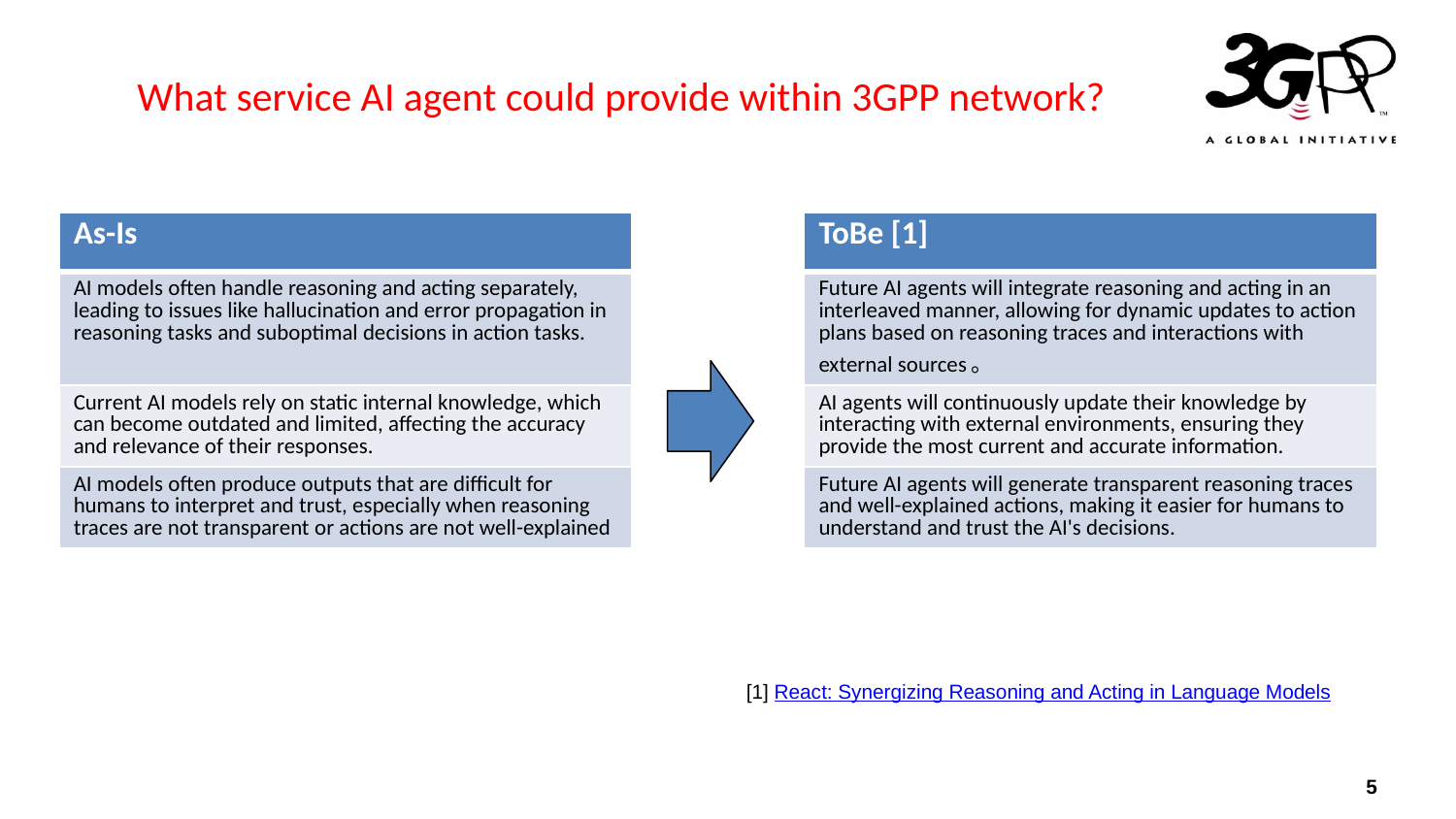

# What service AI agent could provide within 3GPP network?
| As-Is |  | ToBe [1] |
| --- | --- | --- |
| AI models often handle reasoning and acting separately, leading to issues like hallucination and error propagation in reasoning tasks and suboptimal decisions in action tasks. |  | Future AI agents will integrate reasoning and acting in an interleaved manner, allowing for dynamic updates to action plans based on reasoning traces and interactions with external sources。 |
| Current AI models rely on static internal knowledge, which can become outdated and limited, affecting the accuracy and relevance of their responses. |  | AI agents will continuously update their knowledge by interacting with external environments, ensuring they provide the most current and accurate information. |
| AI models often produce outputs that are difficult for humans to interpret and trust, especially when reasoning traces are not transparent or actions are not well-explained |  | Future AI agents will generate transparent reasoning traces and well-explained actions, making it easier for humans to understand and trust the AI's decisions. |

[1] React: Synergizing Reasoning and Acting in Language Models